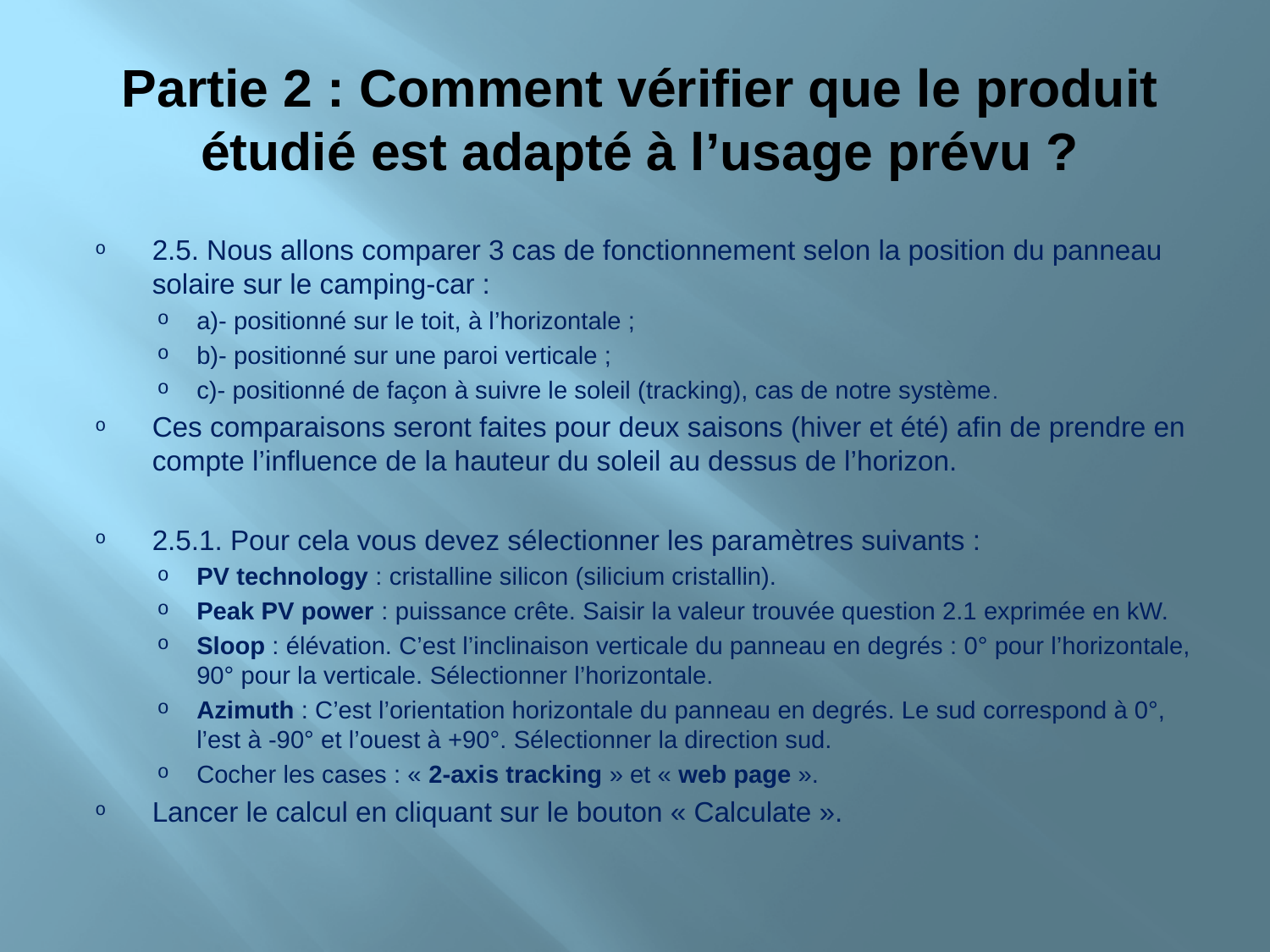

# Partie 2 : Comment vérifier que le produit étudié est adapté à l’usage prévu ?
2.5. Nous allons comparer 3 cas de fonctionnement selon la position du panneau solaire sur le camping-car :
a)- positionné sur le toit, à l’horizontale ;
b)- positionné sur une paroi verticale ;
c)- positionné de façon à suivre le soleil (tracking), cas de notre système.
Ces comparaisons seront faites pour deux saisons (hiver et été) afin de prendre en compte l’influence de la hauteur du soleil au dessus de l’horizon.

2.5.1. Pour cela vous devez sélectionner les paramètres suivants :
PV technology : cristalline silicon (silicium cristallin).
Peak PV power : puissance crête. Saisir la valeur trouvée question 2.1 exprimée en kW.
Sloop : élévation. C’est l’inclinaison verticale du panneau en degrés : 0° pour l’horizontale, 90° pour la verticale. Sélectionner l’horizontale.
Azimuth : C’est l’orientation horizontale du panneau en degrés. Le sud correspond à 0°, l’est à -90° et l’ouest à +90°. Sélectionner la direction sud.
Cocher les cases : « 2-axis tracking » et « web page ».
Lancer le calcul en cliquant sur le bouton « Calculate ».